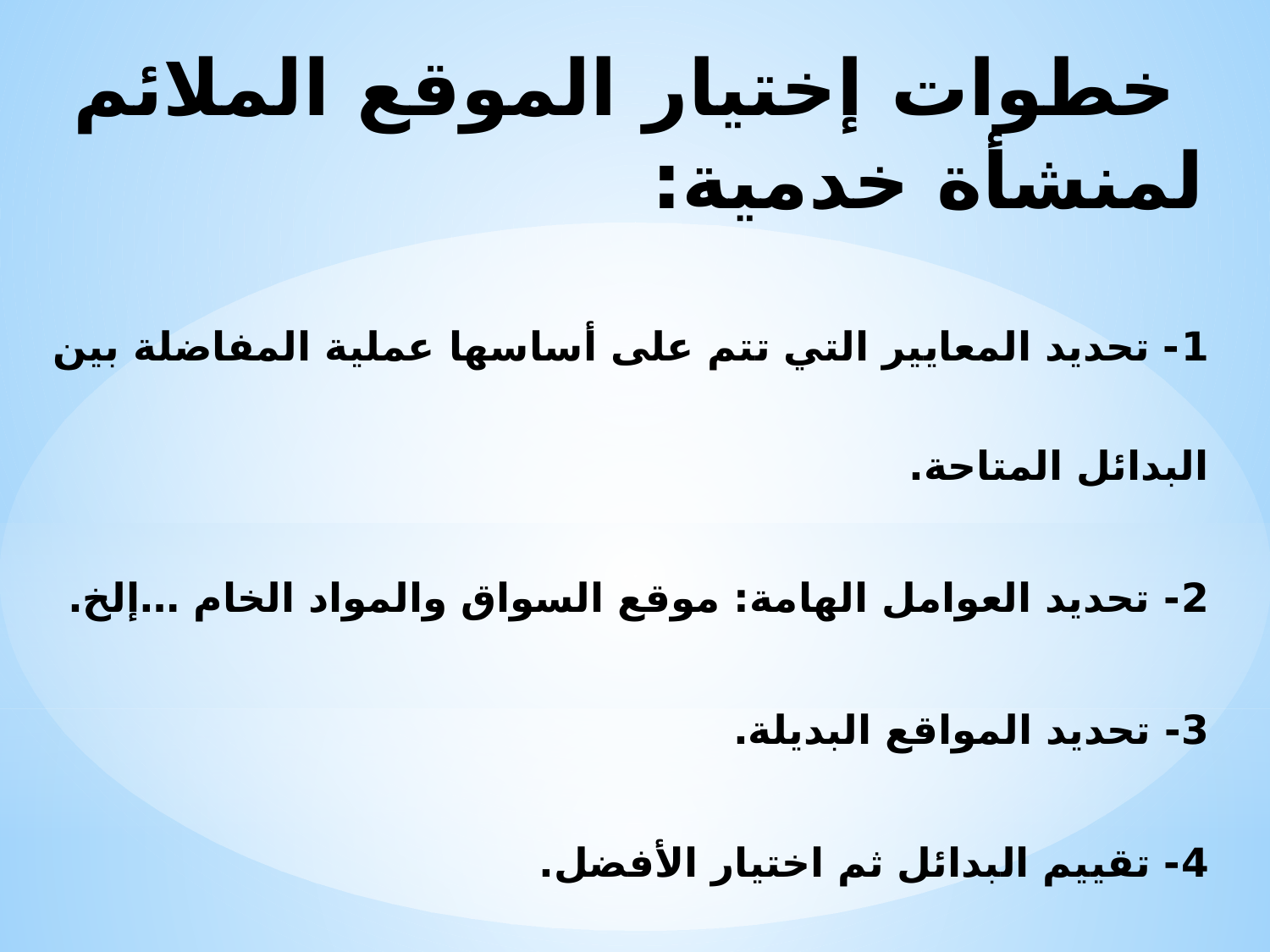

# خطوات إختيار الموقع الملائم لمنشأة خدمية:
1- تحديد المعايير التي تتم على أساسها عملية المفاضلة بين البدائل المتاحة.
2- تحديد العوامل الهامة: موقع السواق والمواد الخام …إلخ.
3- تحديد المواقع البديلة.
4- تقييم البدائل ثم اختيار الأفضل.